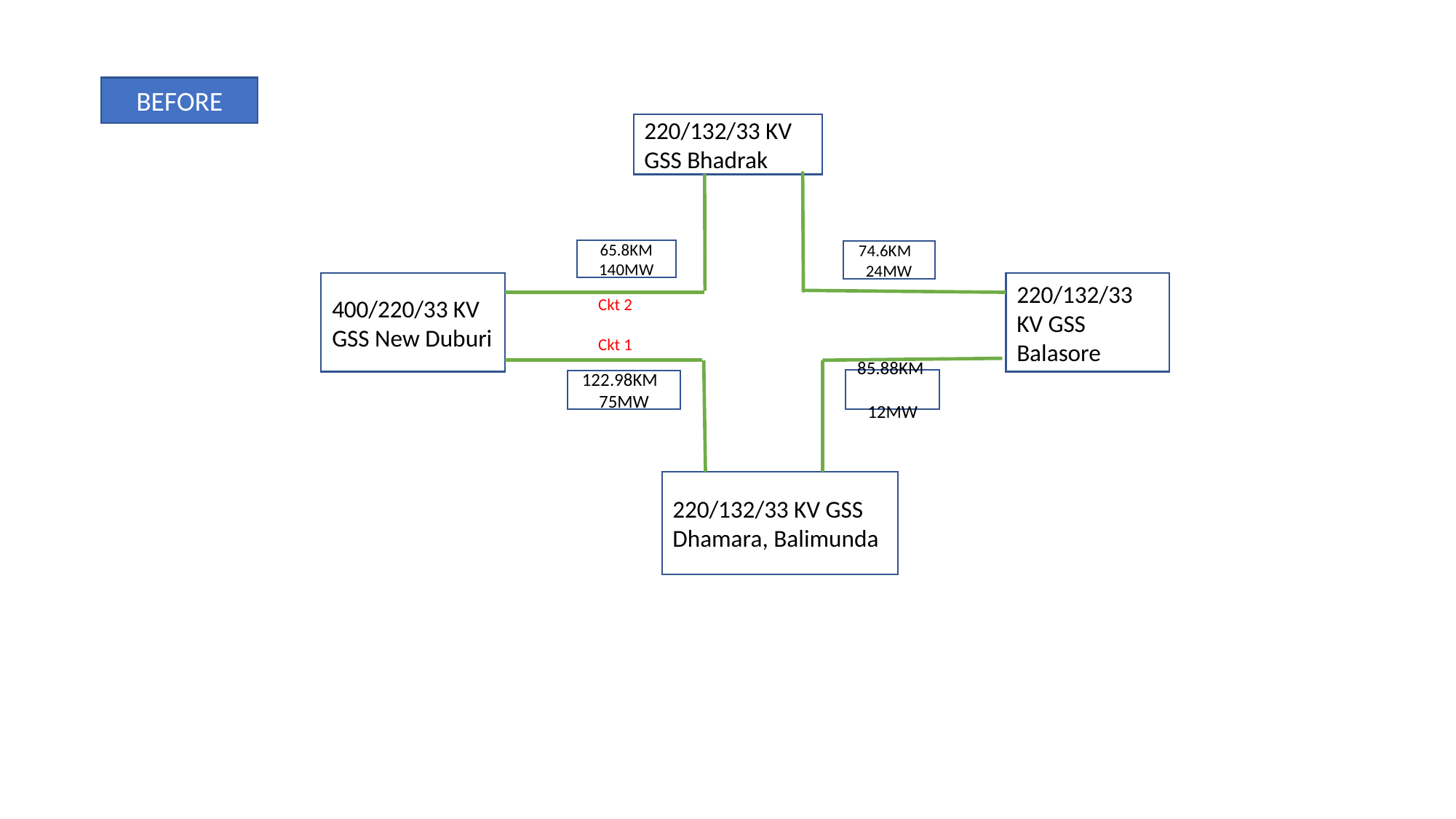

BEFORE
220/132/33 KV GSS Bhadrak
65.8KM
140MW
74.6KM   24MW
400/220/33 KV GSS New Duburi
220/132/33 KV GSS Balasore
Ckt 2

Ckt 1

85.88KM
12MW
122.98KM   75MW
220/132/33 KV GSS Dhamara, Balimunda